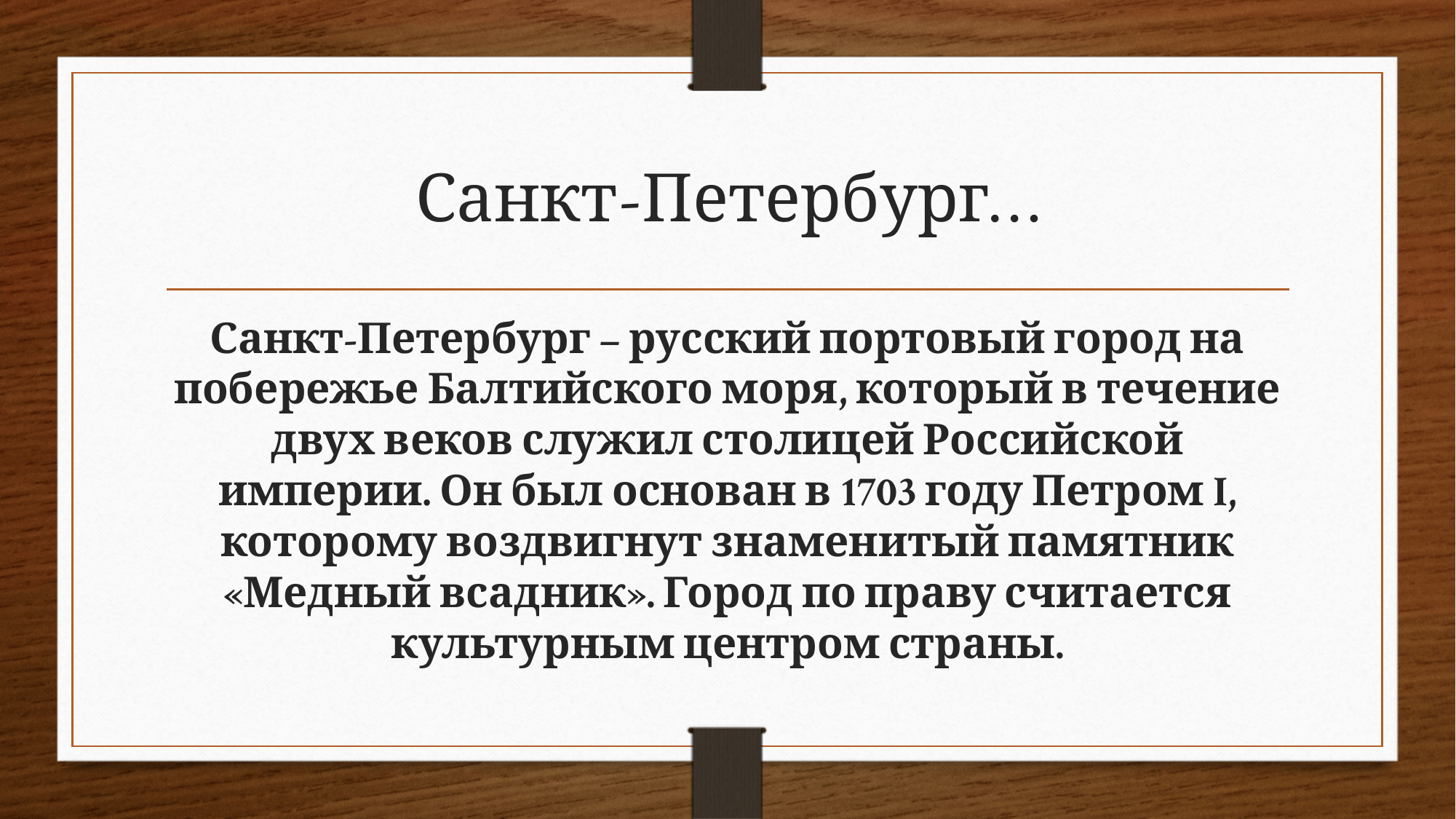

# Санкт-Петербург…
Санкт-Петербург – русский портовый город на побережье Балтийского моря, который в течение двух веков служил столицей Российской империи. Он был основан в 1703 году Петром I, которому воздвигнут знаменитый памятник «Медный всадник». Город по праву считается культурным центром страны.